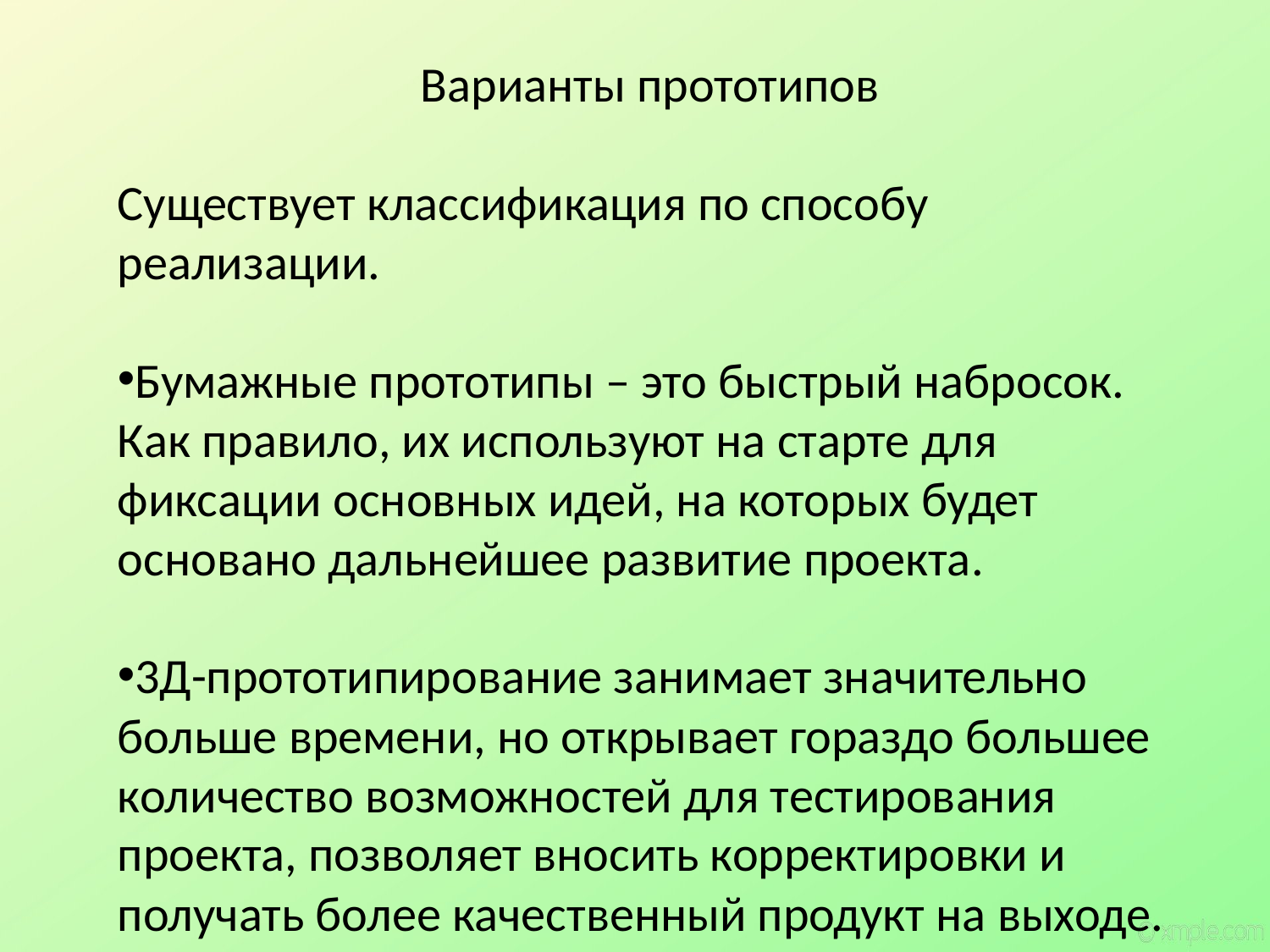

Варианты прототипов

Существует классификация по способу реализации.

Бумажные прототипы – это быстрый набросок. Как правило, их используют на старте для фиксации основных идей, на которых будет основано дальнейшее развитие проекта.

3Д-прототипирование занимает значительно больше времени, но открывает гораздо большее количество возможностей для тестирования проекта, позволяет вносить корректировки и получать более качественный продукт на выходе.